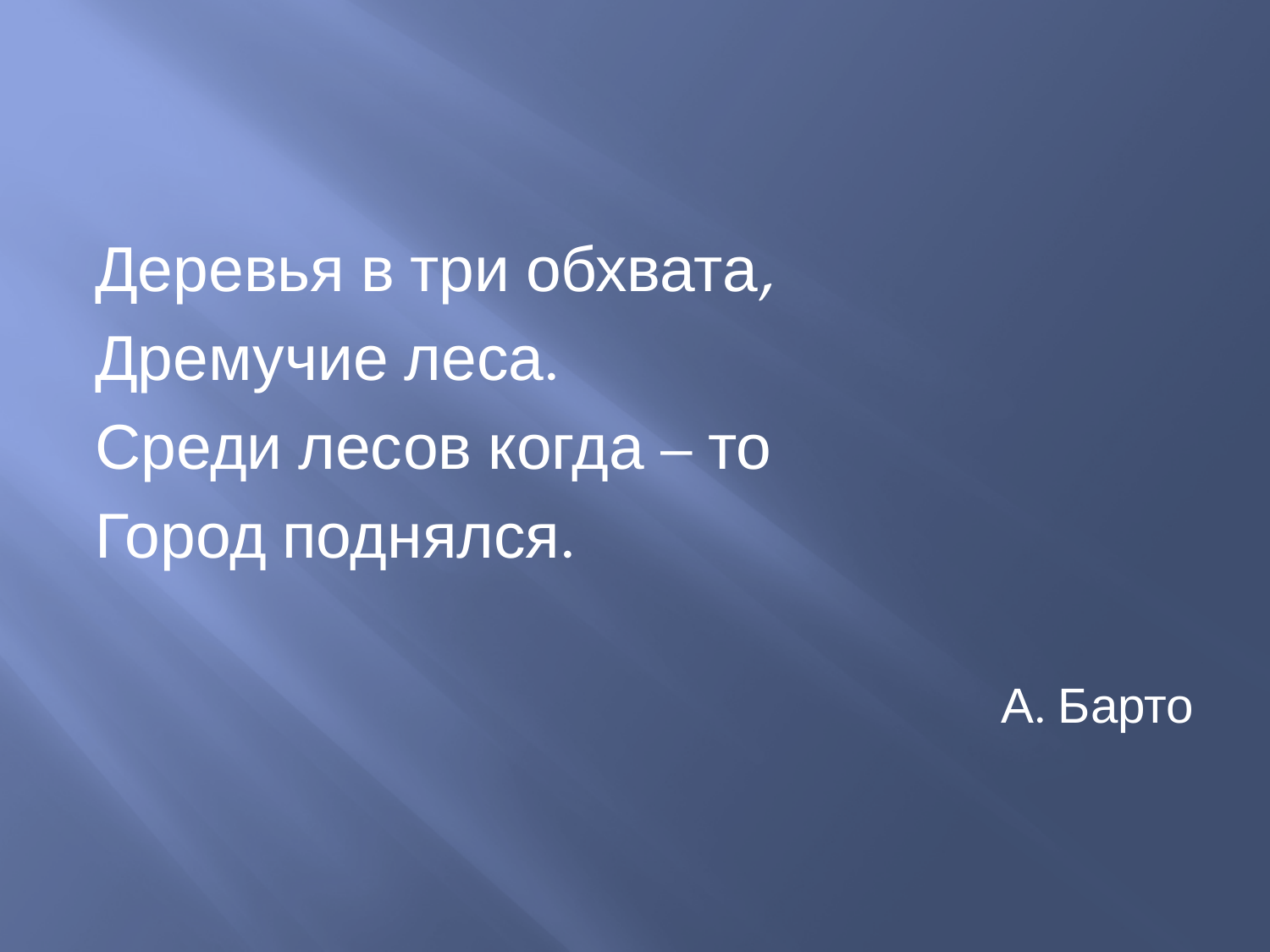

#
Деревья в три обхвата,
Дремучие леса.
Среди лесов когда – то
Город поднялся.
                                                                       А. Барто